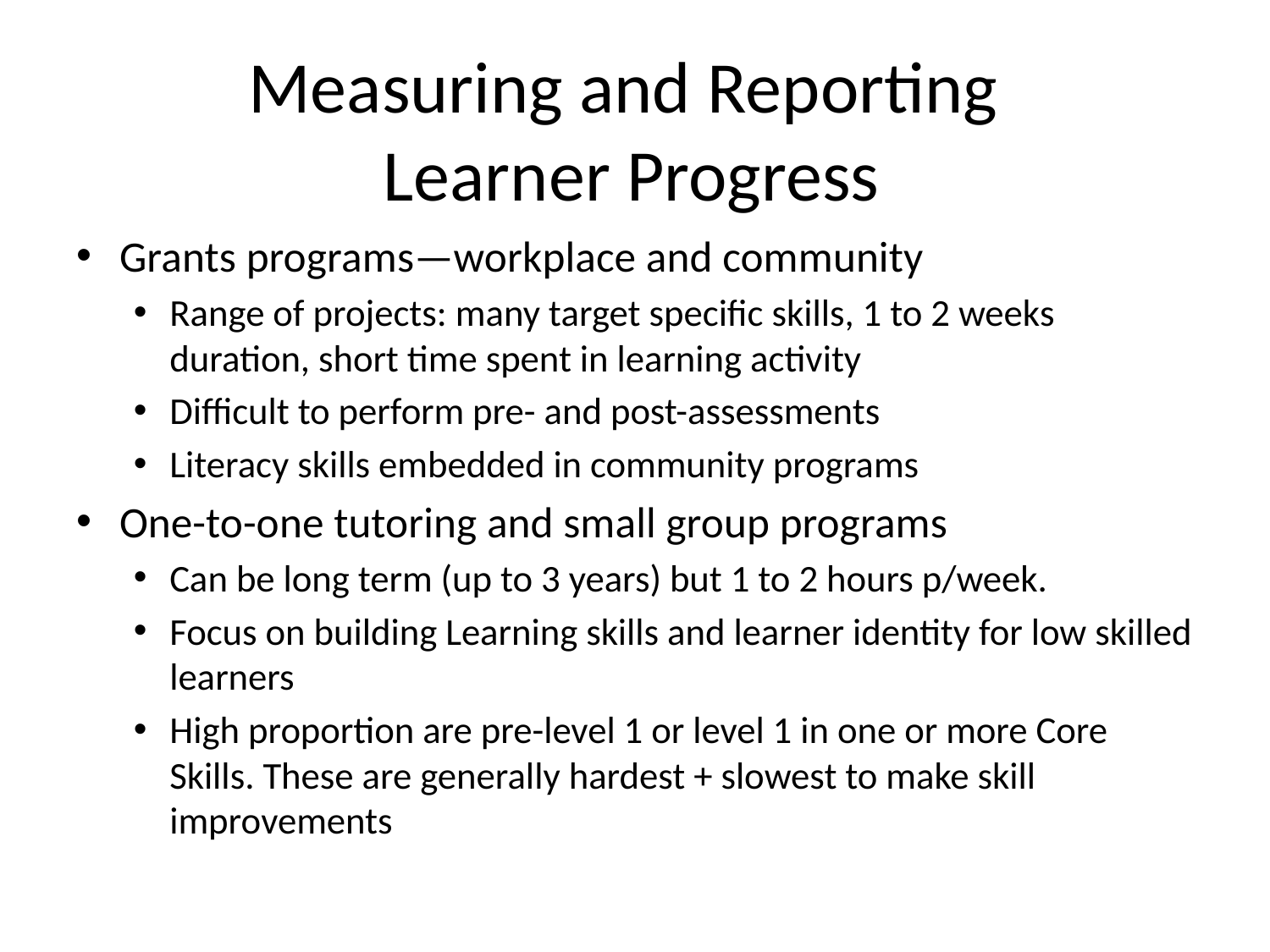

# Measuring and Reporting Learner Progress
Grants programs—workplace and community
Range of projects: many target specific skills, 1 to 2 weeks duration, short time spent in learning activity
Difficult to perform pre- and post-assessments
Literacy skills embedded in community programs
One-to-one tutoring and small group programs
Can be long term (up to 3 years) but 1 to 2 hours p/week.
Focus on building Learning skills and learner identity for low skilled learners
High proportion are pre-level 1 or level 1 in one or more Core Skills. These are generally hardest + slowest to make skill improvements